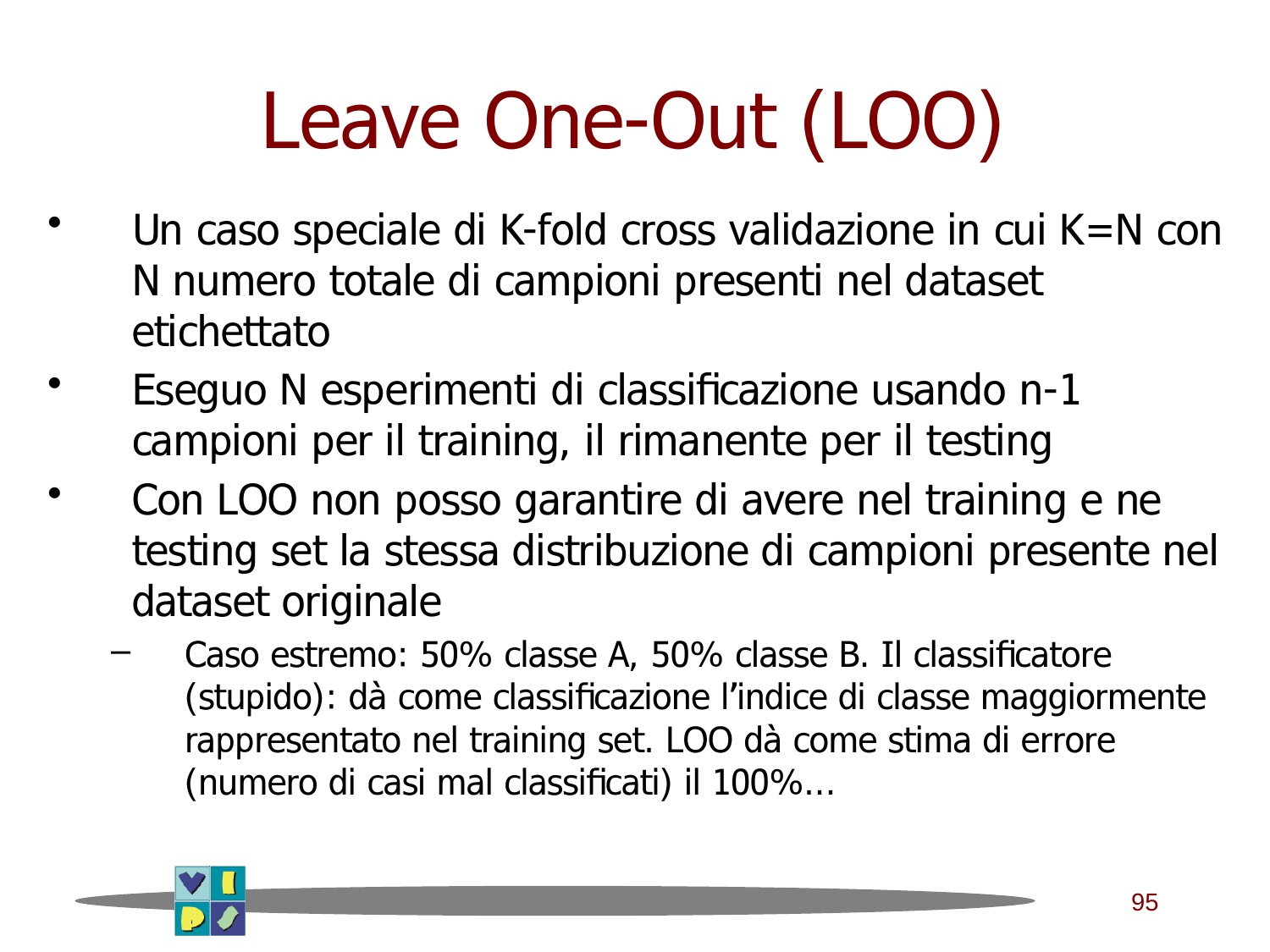

# Leave One-Out (LOO)
Un caso speciale di K-fold cross validazione in cui K=N con N numero totale di campioni presenti nel dataset etichettato
Eseguo N esperimenti di classificazione usando n-1 campioni per il training, il rimanente per il testing
Con LOO non posso garantire di avere nel training e ne testing set la stessa distribuzione di campioni presente nel dataset originale
Caso estremo: 50% classe A, 50% classe B. Il classificatore (stupido): dà come classificazione l’indice di classe maggiormente rappresentato nel training set. LOO dà come stima di errore (numero di casi mal classificati) il 100%...

95